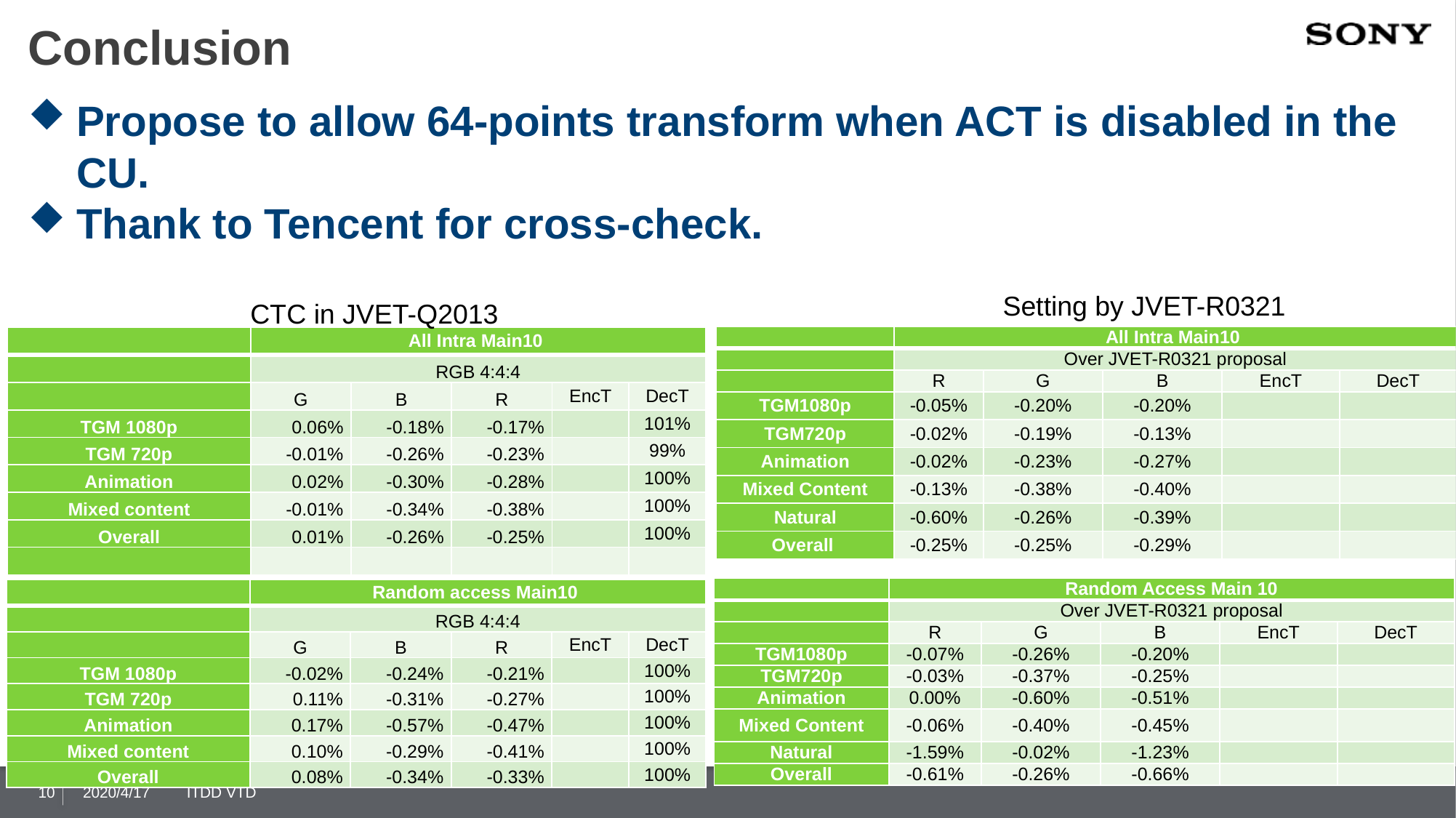

# Conclusion
Propose to allow 64-points transform when ACT is disabled in the CU.
Thank to Tencent for cross-check.
Setting by JVET-R0321
CTC in JVET-Q2013
|  | All Intra Main10 |  |  |  |  |
| --- | --- | --- | --- | --- | --- |
|  | Over JVET-R0321 proposal |  |  |  |  |
|  | R | G | B | EncT | DecT |
| TGM1080p | -0.05% | -0.20% | -0.20% |  |  |
| TGM720p | -0.02% | -0.19% | -0.13% |  |  |
| Animation | -0.02% | -0.23% | -0.27% |  |  |
| Mixed Content | -0.13% | -0.38% | -0.40% |  |  |
| Natural | -0.60% | -0.26% | -0.39% |  |  |
| Overall | -0.25% | -0.25% | -0.29% |  |  |
|  | All Intra Main10 |  |  |  |  |
| --- | --- | --- | --- | --- | --- |
|  | RGB 4:4:4 |  |  |  |  |
|  | G | B | R | EncT | DecT |
| TGM 1080p | 0.06% | -0.18% | -0.17% |  | 101% |
| TGM 720p | -0.01% | -0.26% | -0.23% |  | 99% |
| Animation | 0.02% | -0.30% | -0.28% |  | 100% |
| Mixed content | -0.01% | -0.34% | -0.38% |  | 100% |
| Overall | 0.01% | -0.26% | -0.25% |  | 100% |
|  |  |  |  |  |  |
|  | Random Access Main 10 |  |  |  |  |
| --- | --- | --- | --- | --- | --- |
|  | Over JVET-R0321 proposal |  |  |  |  |
|  | R | G | B | EncT | DecT |
| TGM1080p | -0.07% | -0.26% | -0.20% |  |  |
| TGM720p | -0.03% | -0.37% | -0.25% |  |  |
| Animation | 0.00% | -0.60% | -0.51% |  |  |
| Mixed Content | -0.06% | -0.40% | -0.45% |  |  |
| Natural | -1.59% | -0.02% | -1.23% |  |  |
| Overall | -0.61% | -0.26% | -0.66% |  |  |
|  | Random access Main10 |  |  |  |  |
| --- | --- | --- | --- | --- | --- |
|  | RGB 4:4:4 |  |  |  |  |
|  | G | B | R | EncT | DecT |
| TGM 1080p | -0.02% | -0.24% | -0.21% |  | 100% |
| TGM 720p | 0.11% | -0.31% | -0.27% |  | 100% |
| Animation | 0.17% | -0.57% | -0.47% |  | 100% |
| Mixed content | 0.10% | -0.29% | -0.41% |  | 100% |
| Overall | 0.08% | -0.34% | -0.33% |  | 100% |
10
2020/4/17
ITDD VTD